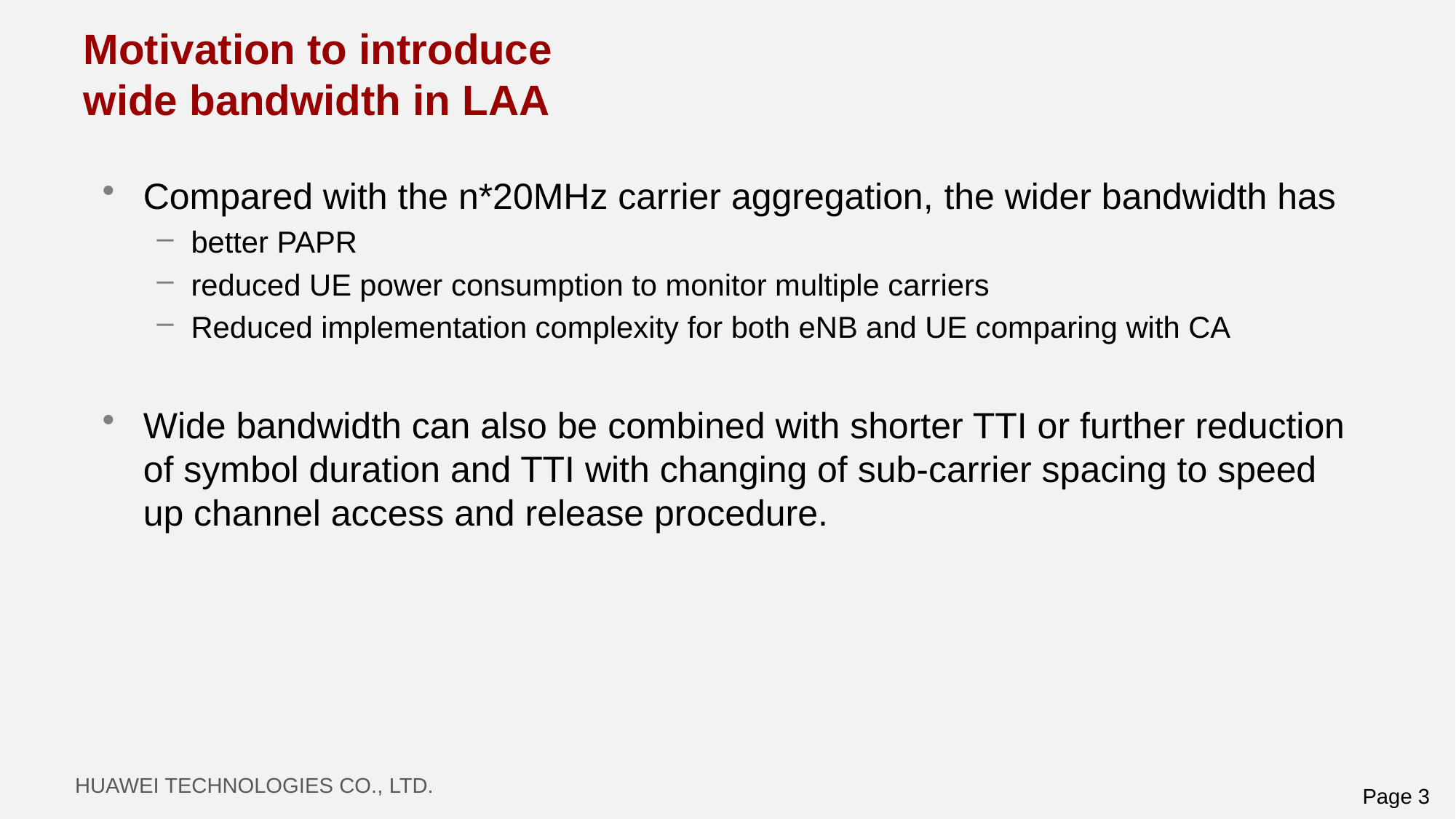

# Motivation to introduce wide bandwidth in LAA
Compared with the n*20MHz carrier aggregation, the wider bandwidth has
better PAPR
reduced UE power consumption to monitor multiple carriers
Reduced implementation complexity for both eNB and UE comparing with CA

Wide bandwidth can also be combined with shorter TTI or further reduction of symbol duration and TTI with changing of sub-carrier spacing to speed up channel access and release procedure.